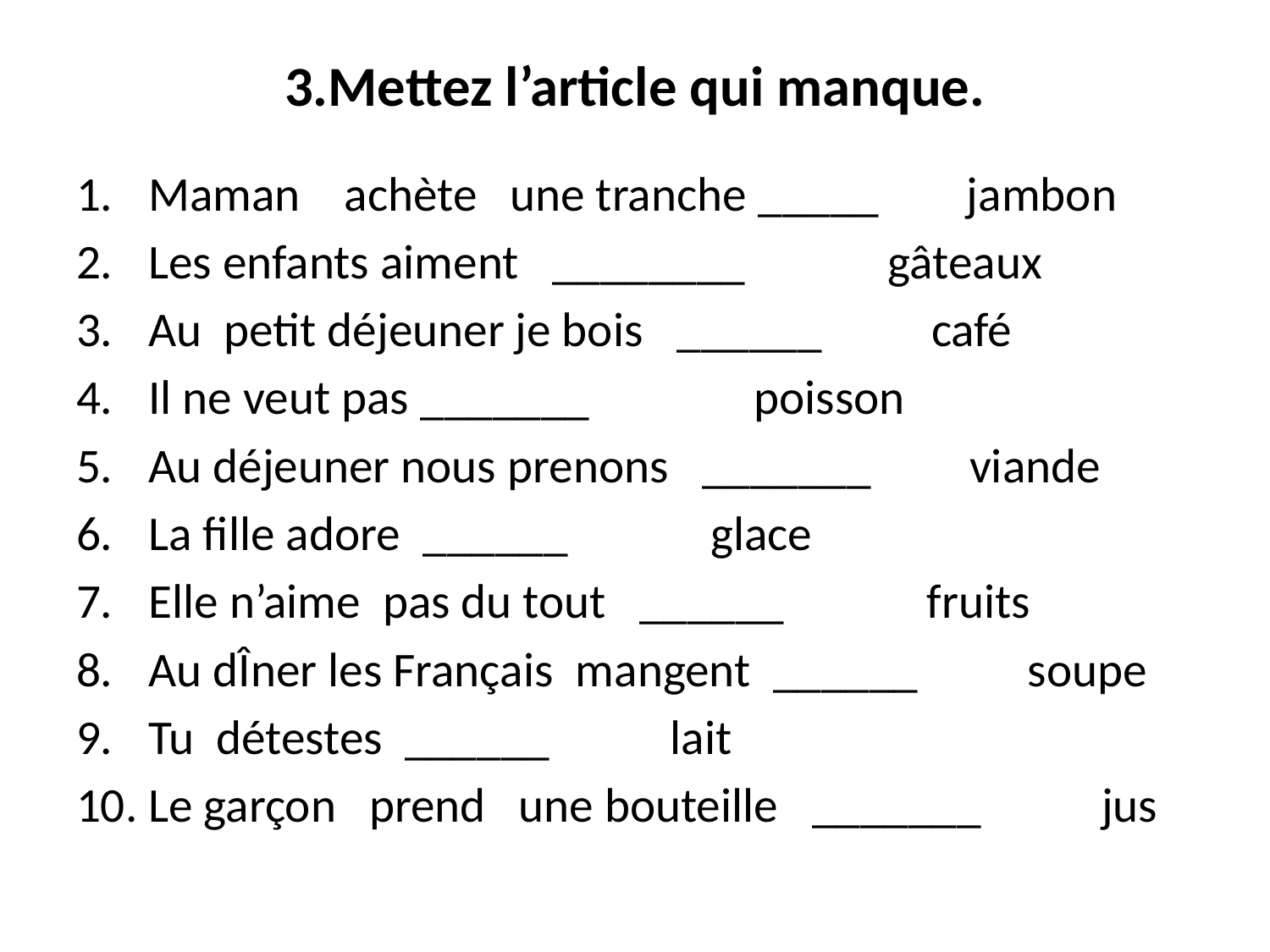

# 3.Mettez l’article qui manque.
Maman    achète   une tranche _____        jambon
Les enfants aiment   ________             gâteaux
Au  petit déjeuner je bois   ______          café
Il ne veut pas _______               poisson
Au déjeuner nous prenons   _______         viande
La fille adore  ______             glace
Elle n’aime  pas du tout   ______             fruits
Au dÎner les Français  mangent  ______          soupe
Tu  détestes  ______           lait
Le garçon   prend   une bouteille   _______           jus